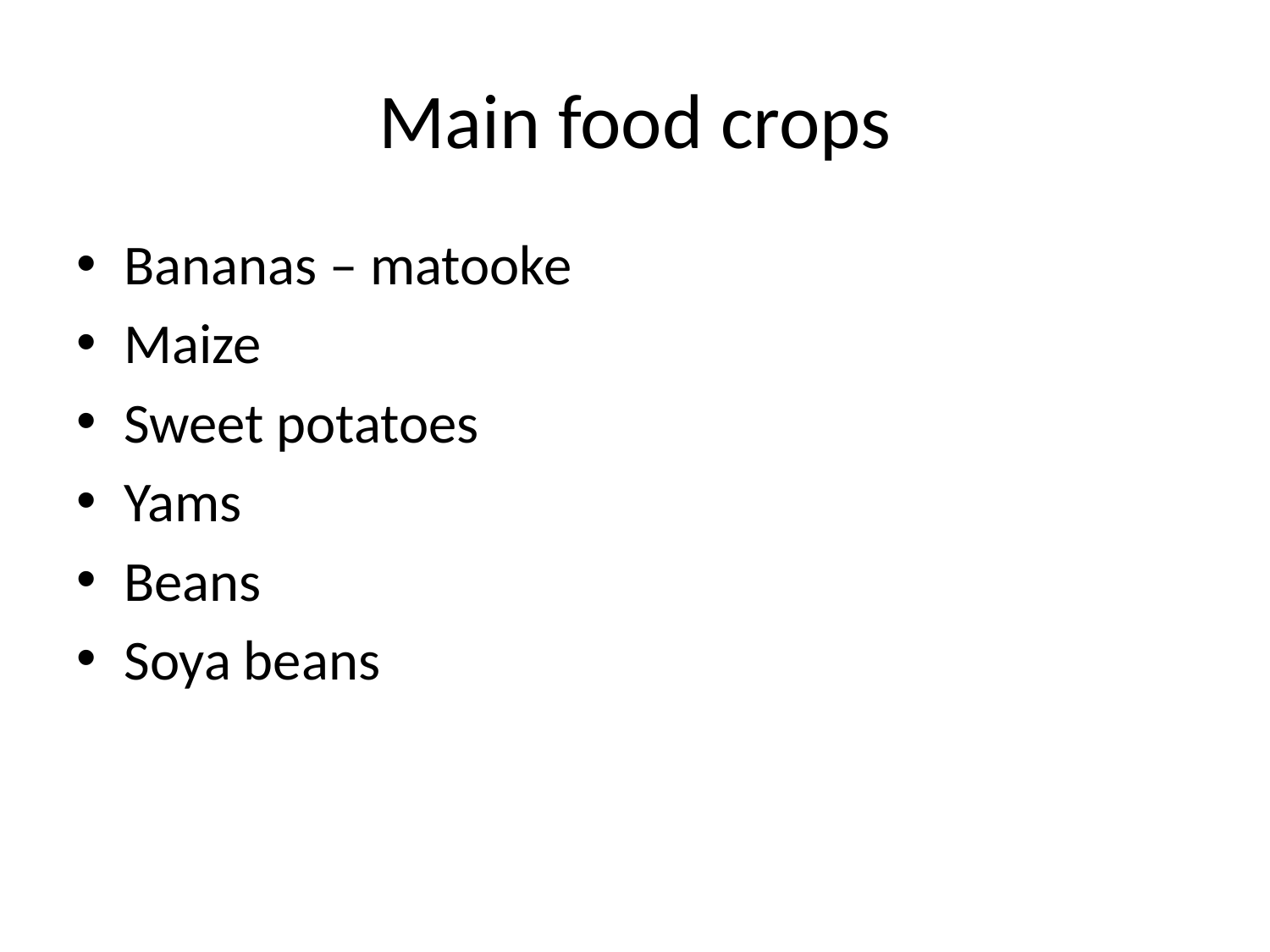

# Main food crops
Bananas – matooke
Maize
Sweet potatoes
Yams
Beans
Soya beans